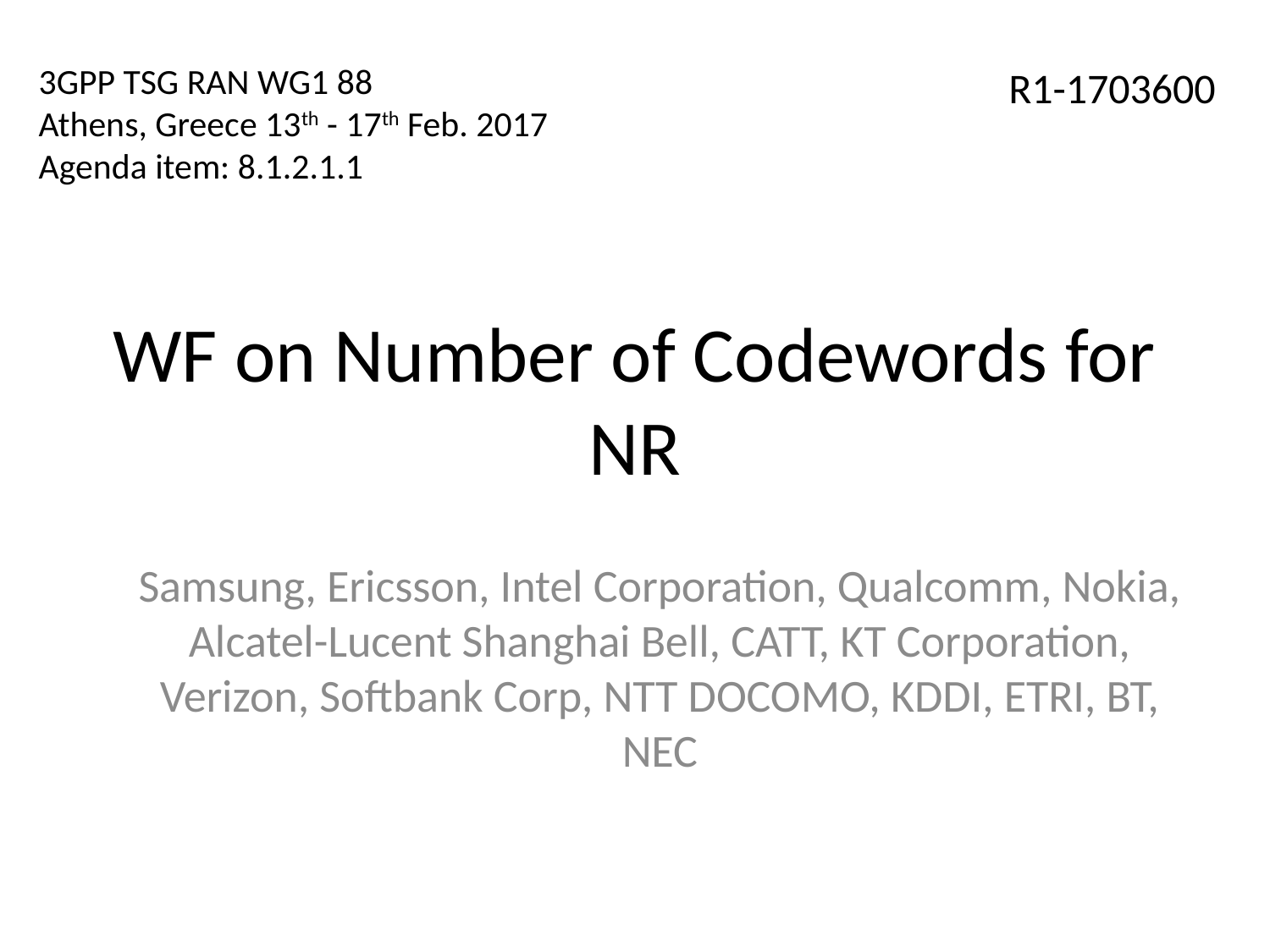

3GPP TSG RAN WG1 88
Athens, Greece 13th - 17th Feb. 2017
Agenda item: 8.1.2.1.1
R1-1703600
# WF on Number of Codewords for NR
Samsung, Ericsson, Intel Corporation, Qualcomm, Nokia, Alcatel-Lucent Shanghai Bell, CATT, KT Corporation, Verizon, Softbank Corp, NTT DOCOMO, KDDI, ETRI, BT, NEC